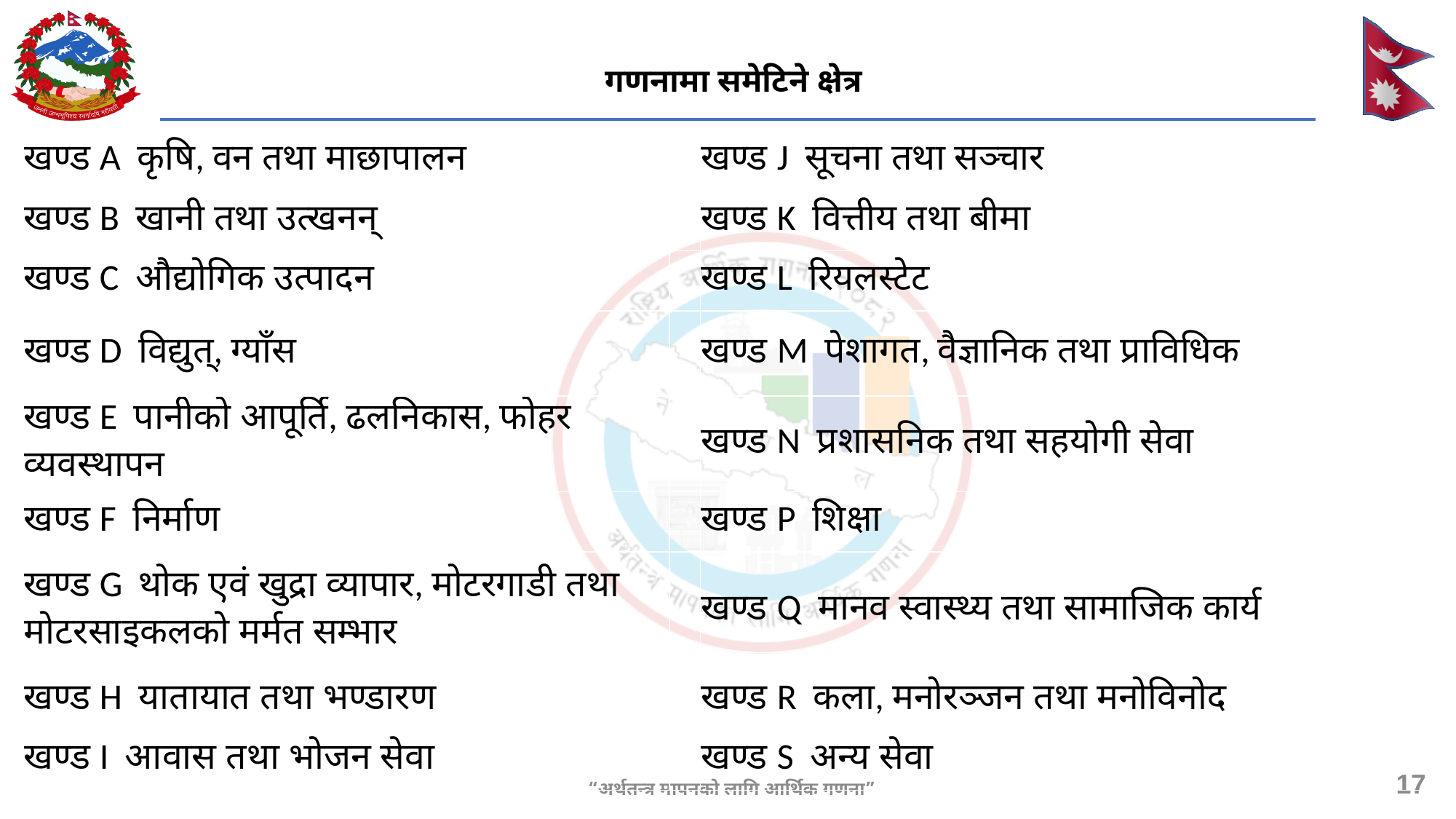

# गणनामा समेटिने क्षेत्र
| खण्ड A कृषि, वन तथा माछापालन |  | खण्ड J सूचना तथा सञ्चार |
| --- | --- | --- |
| खण्ड B खानी तथा उत्खनन् |  | खण्ड K वित्तीय तथा बीमा |
| खण्ड C औद्योगिक उत्पादन |  | खण्ड L रियलस्टेट |
| खण्ड D विद्युत्, ग्याँस |  | खण्ड M पेशागत, वैज्ञानिक तथा प्राविधिक |
| खण्ड E पानीको आपूर्ति, ढलनिकास, फोहर व्यवस्थापन |  | खण्ड N प्रशासनिक तथा सहयोगी सेवा |
| खण्ड F निर्माण |  | खण्ड P शिक्षा |
| खण्ड G थोक एवं खुद्रा व्यापार, मोटरगाडी तथा मोटरसाइकलको मर्मत सम्भार |  | खण्ड Q मानव स्वास्थ्य तथा सामाजिक कार्य |
| खण्ड H यातायात तथा भण्डारण |  | खण्ड R कला, मनोरञ्जन तथा मनोविनोद |
| खण्ड I आवास तथा भोजन सेवा |  | खण्ड S अन्य सेवा |

17
“अर्थतन्त्र मापनको लागि आर्थिक गणना”